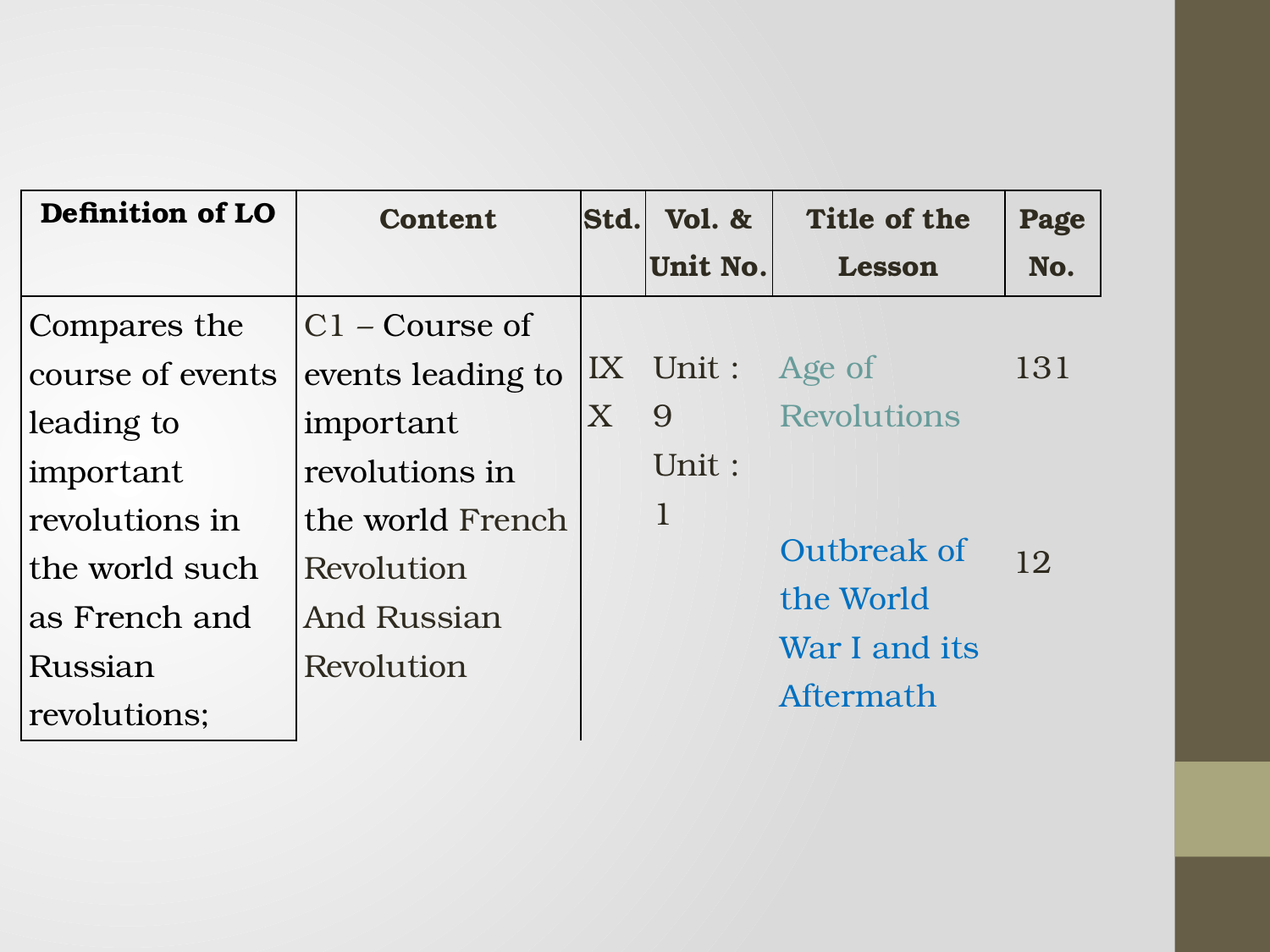

| Definition of LO | Content | Std. | Vol. & Unit No. | Title of the Lesson | Page No. |
| --- | --- | --- | --- | --- | --- |
| Compares the course of events leading to important revolutions in the world such as French and Russian revolutions; | C1 – Course of events leading to important revolutions in the world French Revolution And Russian Revolution | IX X | Unit : 9 Unit : 1 | Age of Revolutions Outbreak of the World War I and its Aftermath | 131 12 |